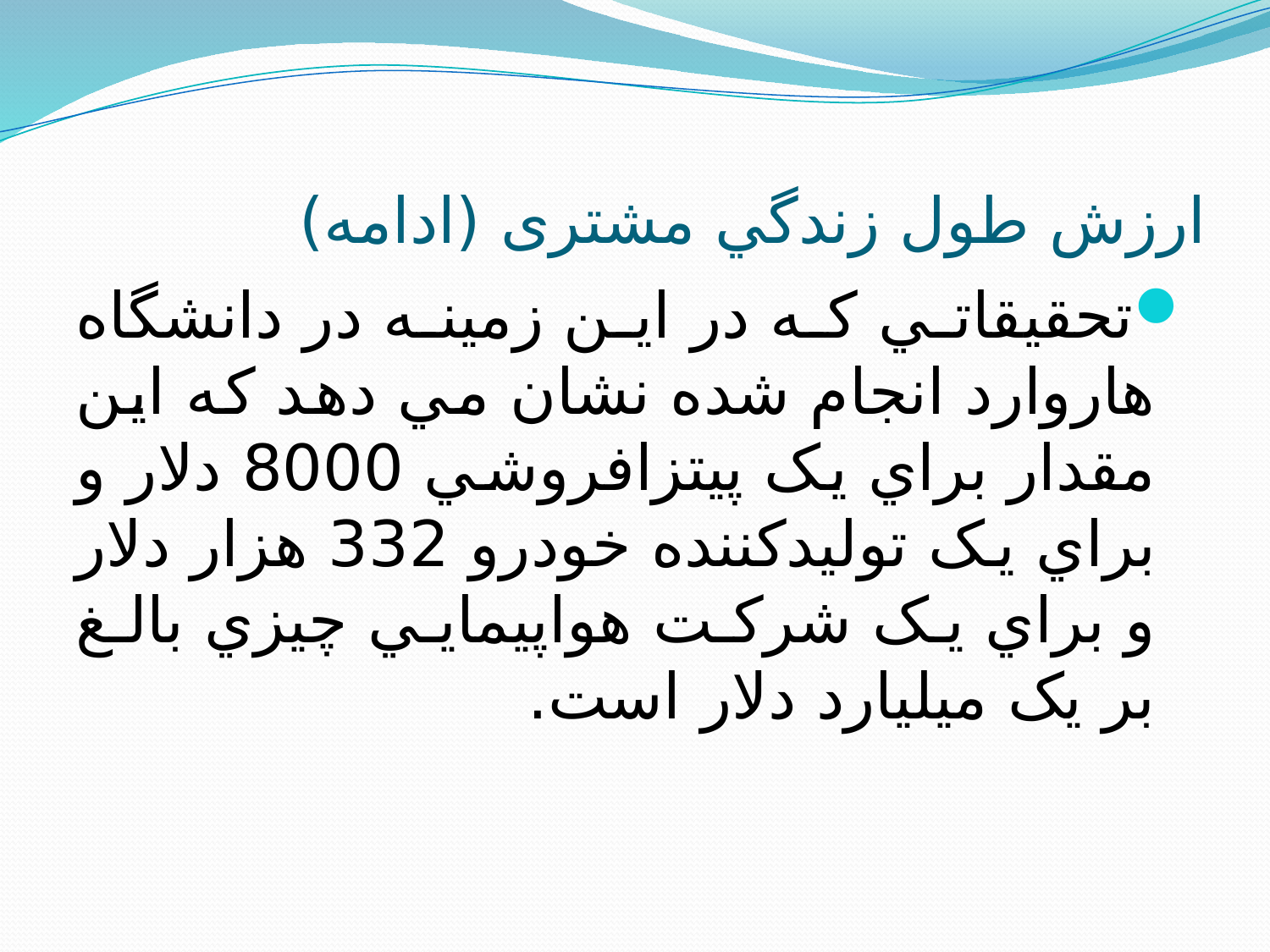

# ارزش طول زندگي مشتری (ادامه)
تحقيقاتي که در اين زمينه در دانشگاه هاروارد انجام شده نشان مي دهد که اين مقدار براي يک پيتزافروشي 8000 دلار و براي يک توليدکننده خودرو 332 هزار دلار و براي يک شرکت هواپيمايي چيزي بالغ بر يک ميليارد دلار است.